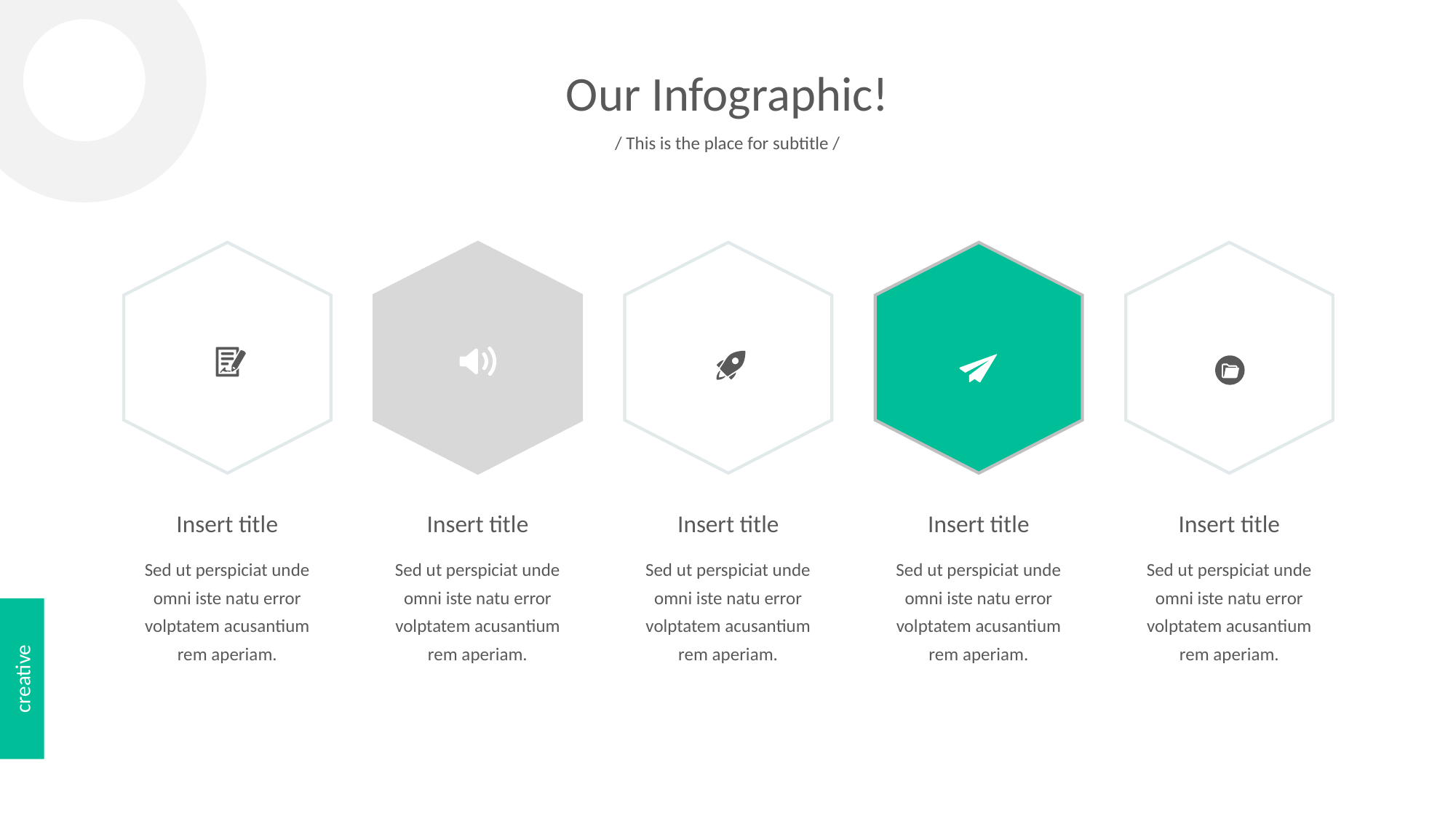

Our Infographic!
/ This is the place for subtitle /

Insert title
Insert title
Insert title
Insert title
Insert title
Sed ut perspiciat unde omni iste natu error volptatem acusantium rem aperiam.
Sed ut perspiciat unde omni iste natu error volptatem acusantium rem aperiam.
Sed ut perspiciat unde omni iste natu error volptatem acusantium rem aperiam.
Sed ut perspiciat unde omni iste natu error volptatem acusantium rem aperiam.
Sed ut perspiciat unde omni iste natu error volptatem acusantium rem aperiam.

creative